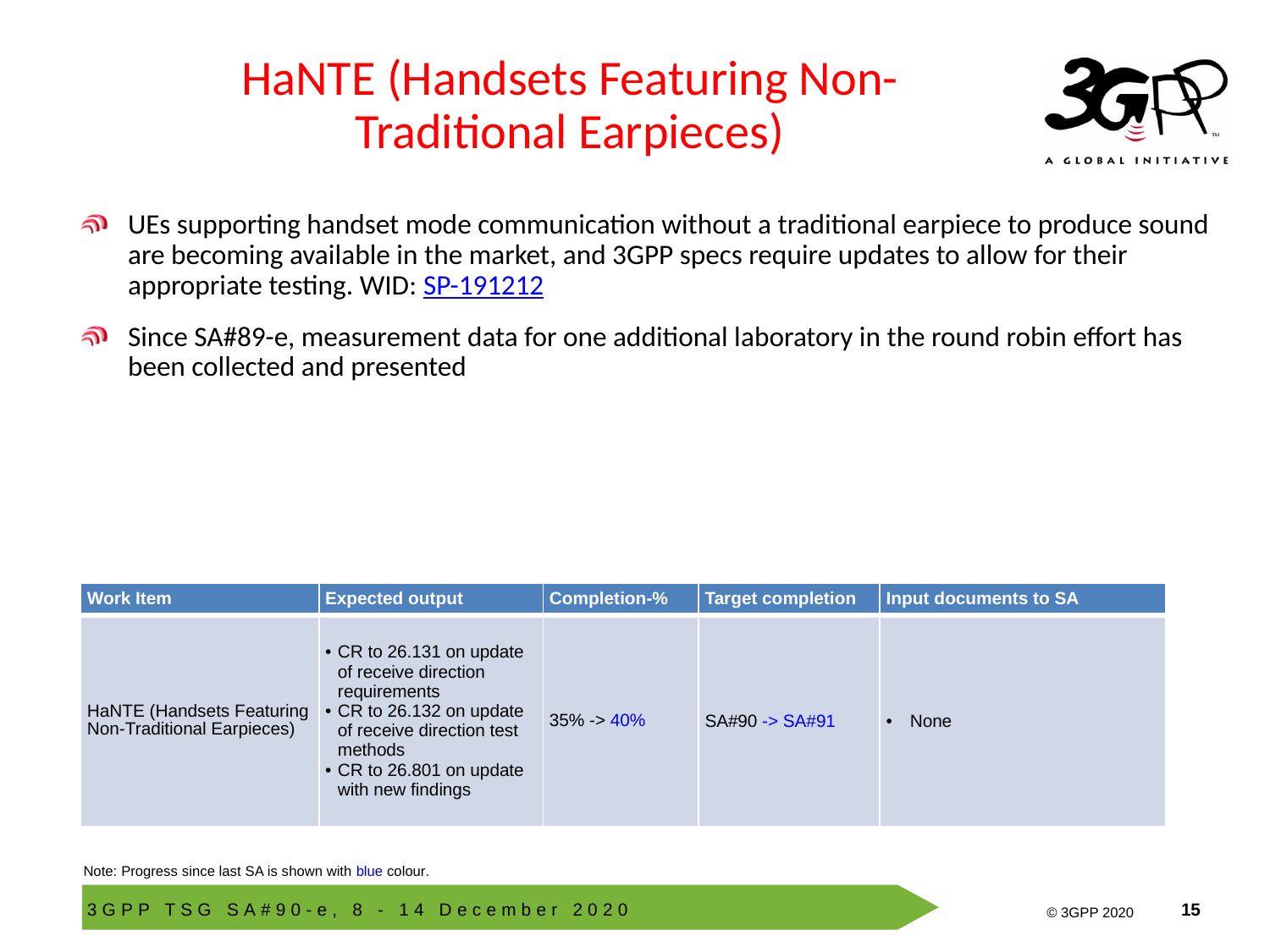

# HaNTE (Handsets Featuring Non-Traditional Earpieces)
UEs supporting handset mode communication without a traditional earpiece to produce sound are becoming available in the market, and 3GPP specs require updates to allow for their appropriate testing. WID: SP-191212
Since SA#89-e, measurement data for one additional laboratory in the round robin effort has been collected and presented

| Work Item | Expected output | Completion-% | Target completion | Input documents to SA |
| --- | --- | --- | --- | --- |
| HaNTE (Handsets Featuring Non-Traditional Earpieces) | CR to 26.131 on update of receive direction requirements CR to 26.132 on update of receive direction test methods CR to 26.801 on update with new findings | 35% -> 40% | SA#90 -> SA#91 | None |
Note: Progress since last SA is shown with blue colour.